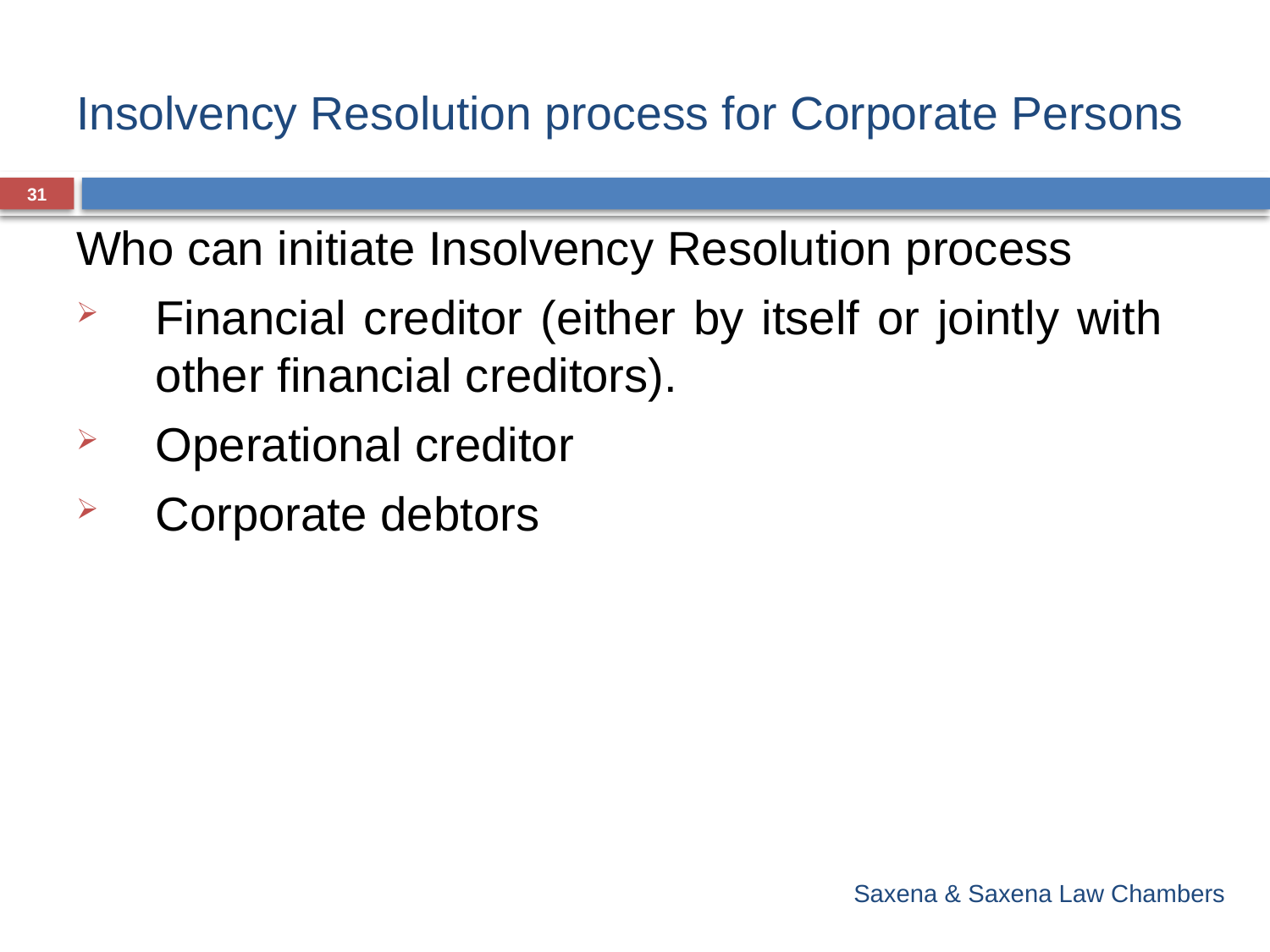

# Insolvency Resolution process for Corporate Persons
31
Who can initiate Insolvency Resolution process
Financial creditor (either by itself or jointly with other financial creditors).
Operational creditor
Corporate debtors

Saxena & Saxena Law Chambers